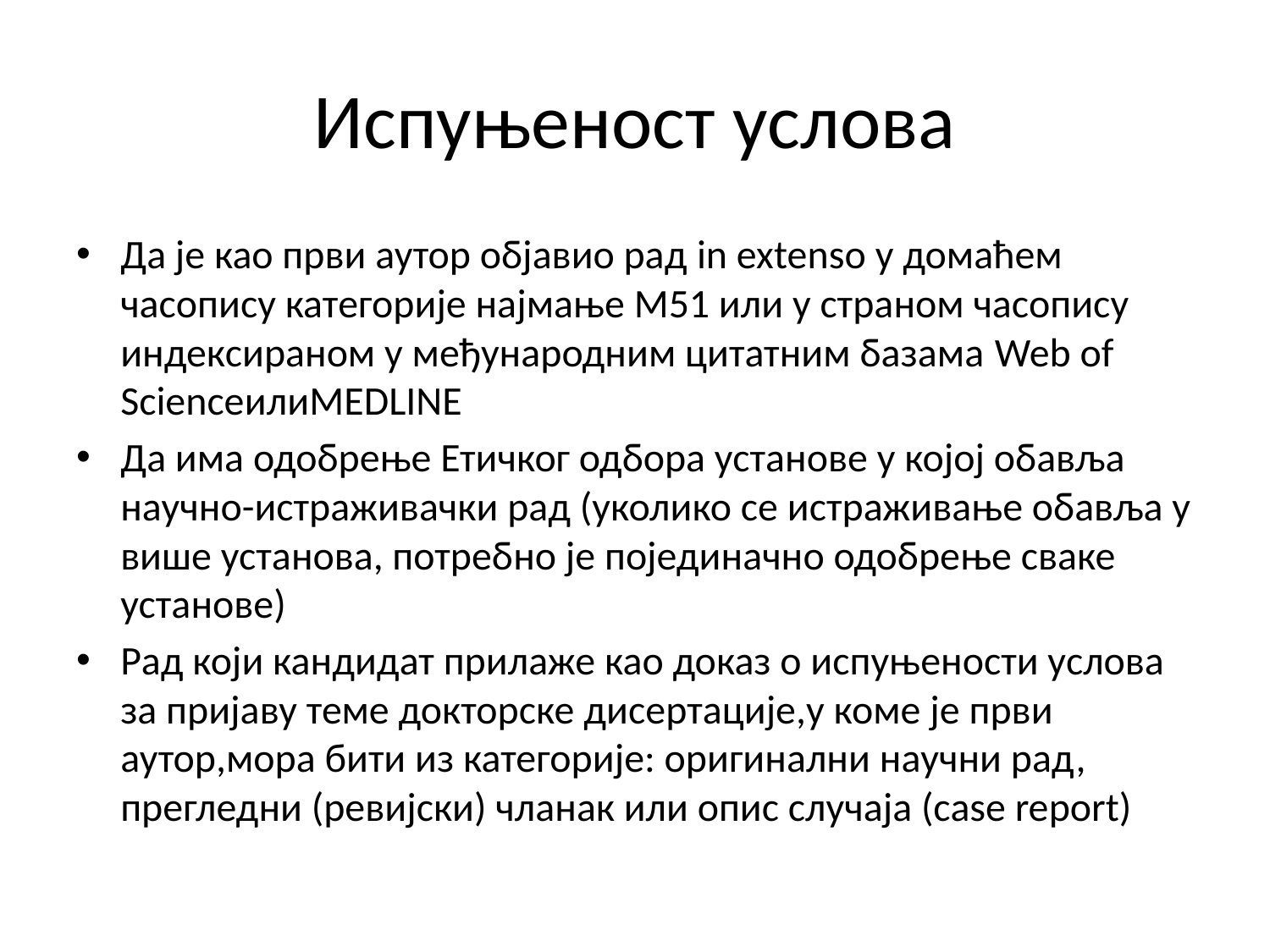

# Испуњеност услова
Да је као први аутор објавио рад in extenso у домаћем часопису категорије најмање М51 или у страном часопису индексираном у међународним цитатним базама Web of ScienceилиMEDLINE
Да има одобрење Етичког одбора установе у којој обавља научно-истраживачки рад (уколико се истраживање обавља у више установа, потребно је појединачно одобрење сваке установе)
Рад који кандидат прилаже као доказ о испуњености услова за пријаву теме докторске дисертације,у коме је први аутор,мора бити из категорије: оригинални научни рад, прегледни (ревијски) чланак или опис случаја (case report)